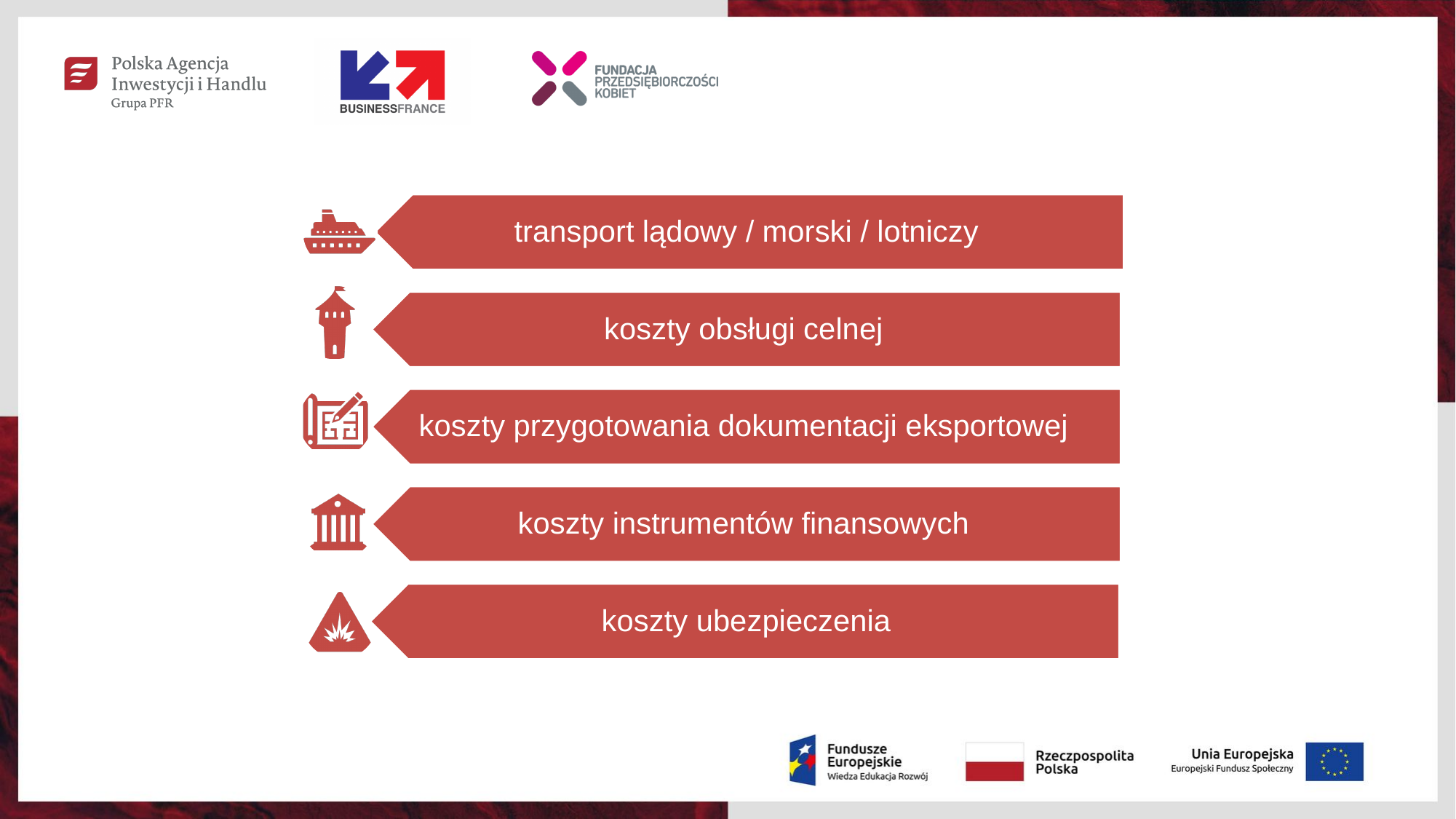

transport lądowy / morski / lotniczy
koszty obsługi celnej
koszty przygotowania dokumentacji eksportowej
koszty instrumentów finansowych
koszty ubezpieczenia